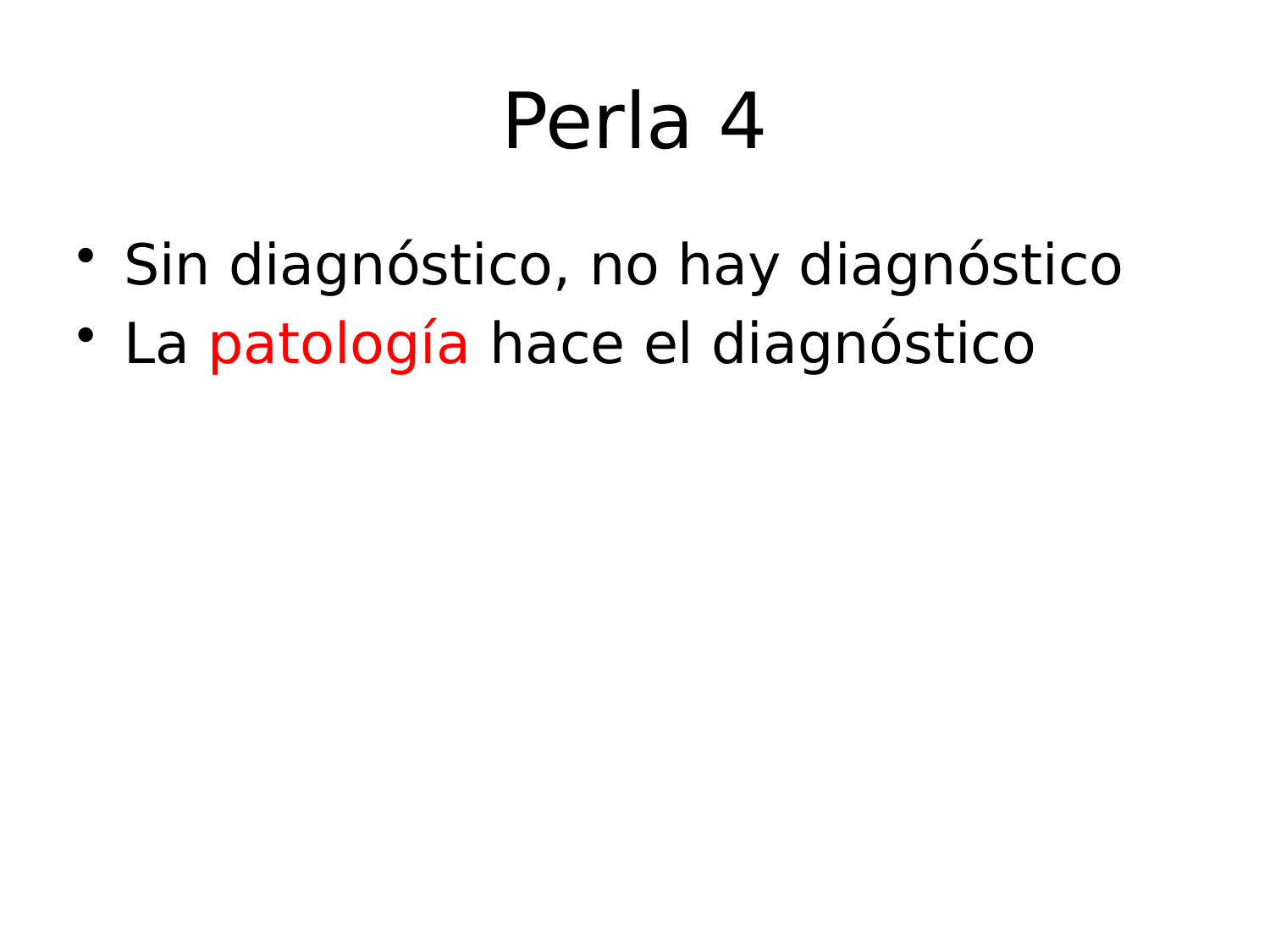

# Perla 4
Sin diagnóstico, no hay diagnóstico
La patología hace el diagnóstico